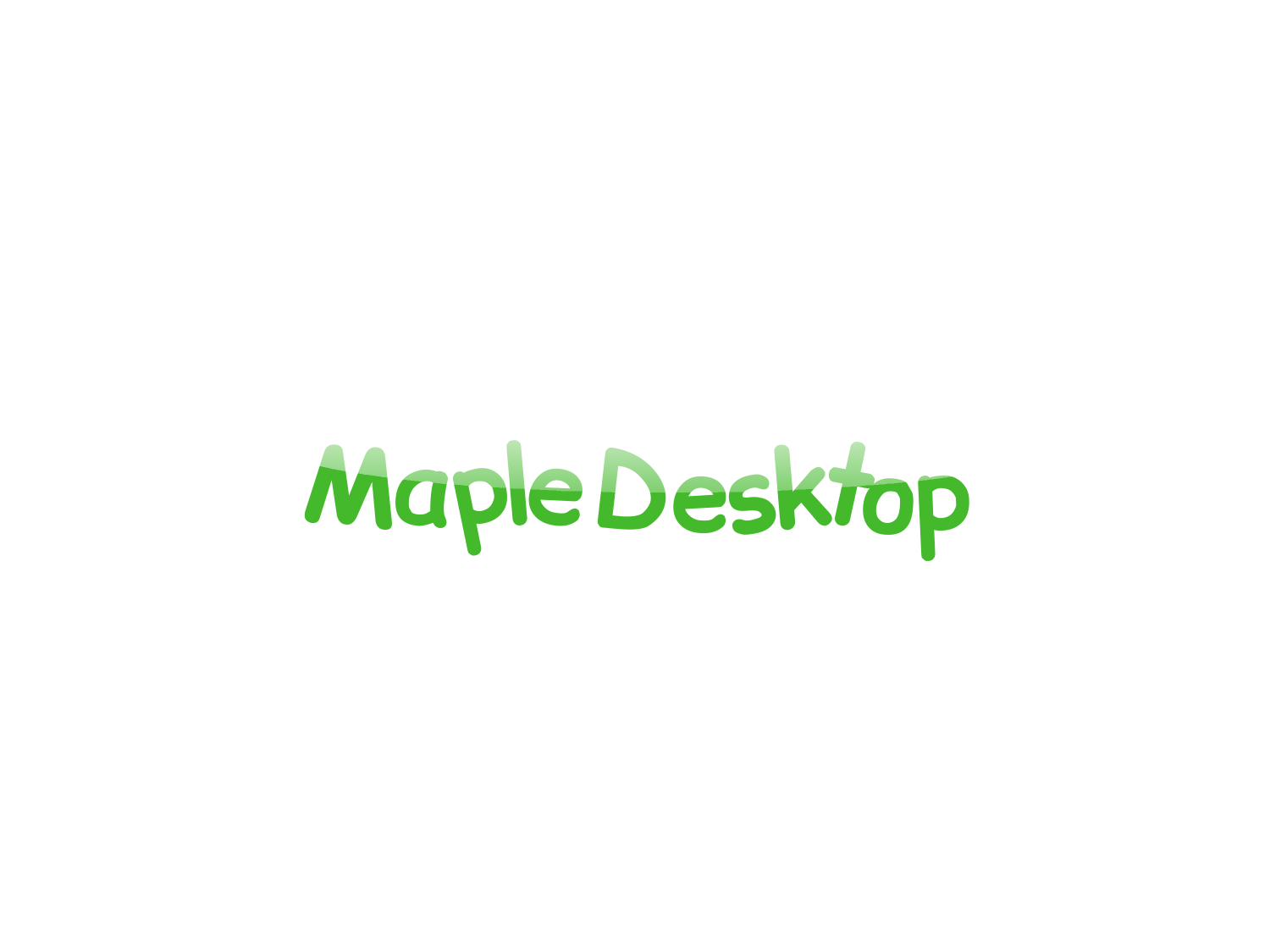

l
a
M
p
e
t
k
D
p
s
e
o